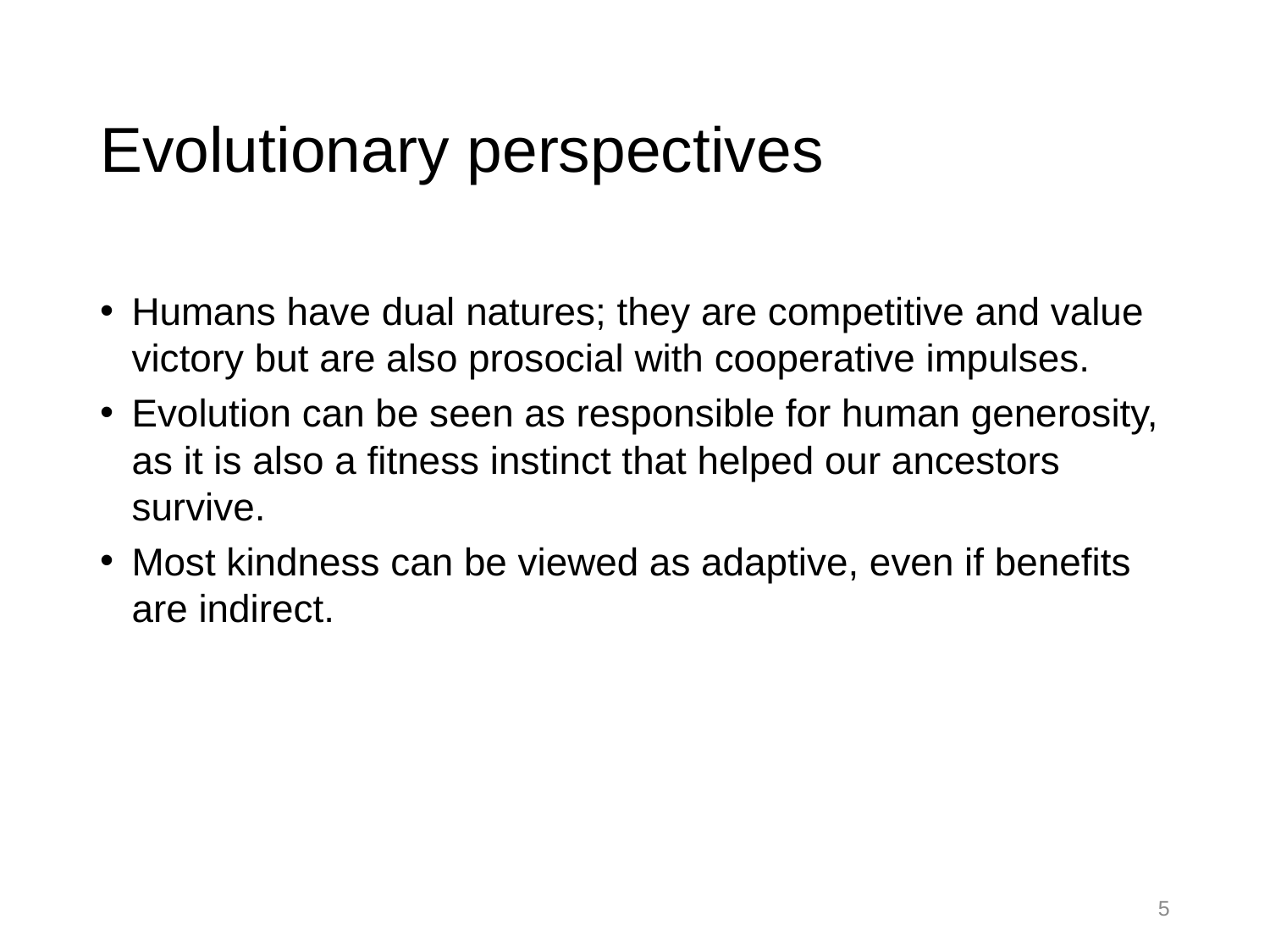

# Evolutionary perspectives
Humans have dual natures; they are competitive and value victory but are also prosocial with cooperative impulses.
Evolution can be seen as responsible for human generosity, as it is also a fitness instinct that helped our ancestors survive.
Most kindness can be viewed as adaptive, even if benefits are indirect.
5